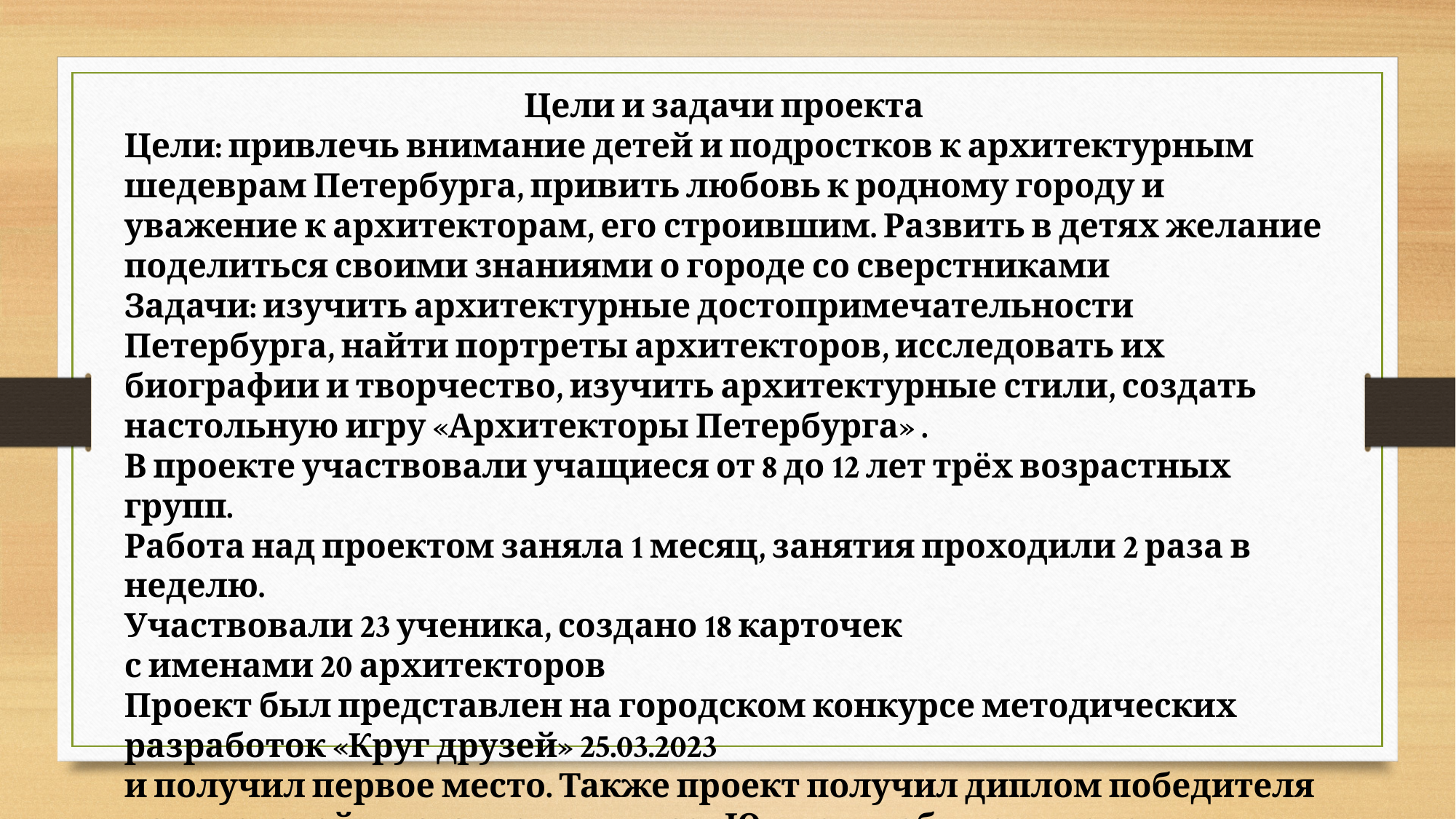

Цели и задачи проекта
Цели: привлечь внимание детей и подростков к архитектурным шедеврам Петербурга, привить любовь к родному городу и уважение к архитекторам, его строившим. Развить в детях желание поделиться своими знаниями о городе со сверстниками
Задачи: изучить архитектурные достопримечательности Петербурга, найти портреты архитекторов, исследовать их биографии и творчество, изучить архитектурные стили, создать настольную игру «Архитекторы Петербурга» .
В проекте участвовали учащиеся от 8 до 12 лет трёх возрастных групп.
Работа над проектом заняла 1 месяц, занятия проходили 2 раза в неделю.
Участвовали 23 ученика, создано 18 карточек
с именами 20 архитекторов
Проект был представлен на городском конкурсе методических разработок «Круг друзей» 25.03.2023
и получил первое место. Также проект получил диплом победителя на городской выставке-конкурсе «Юные – любимому городу 24.03.2024 г.